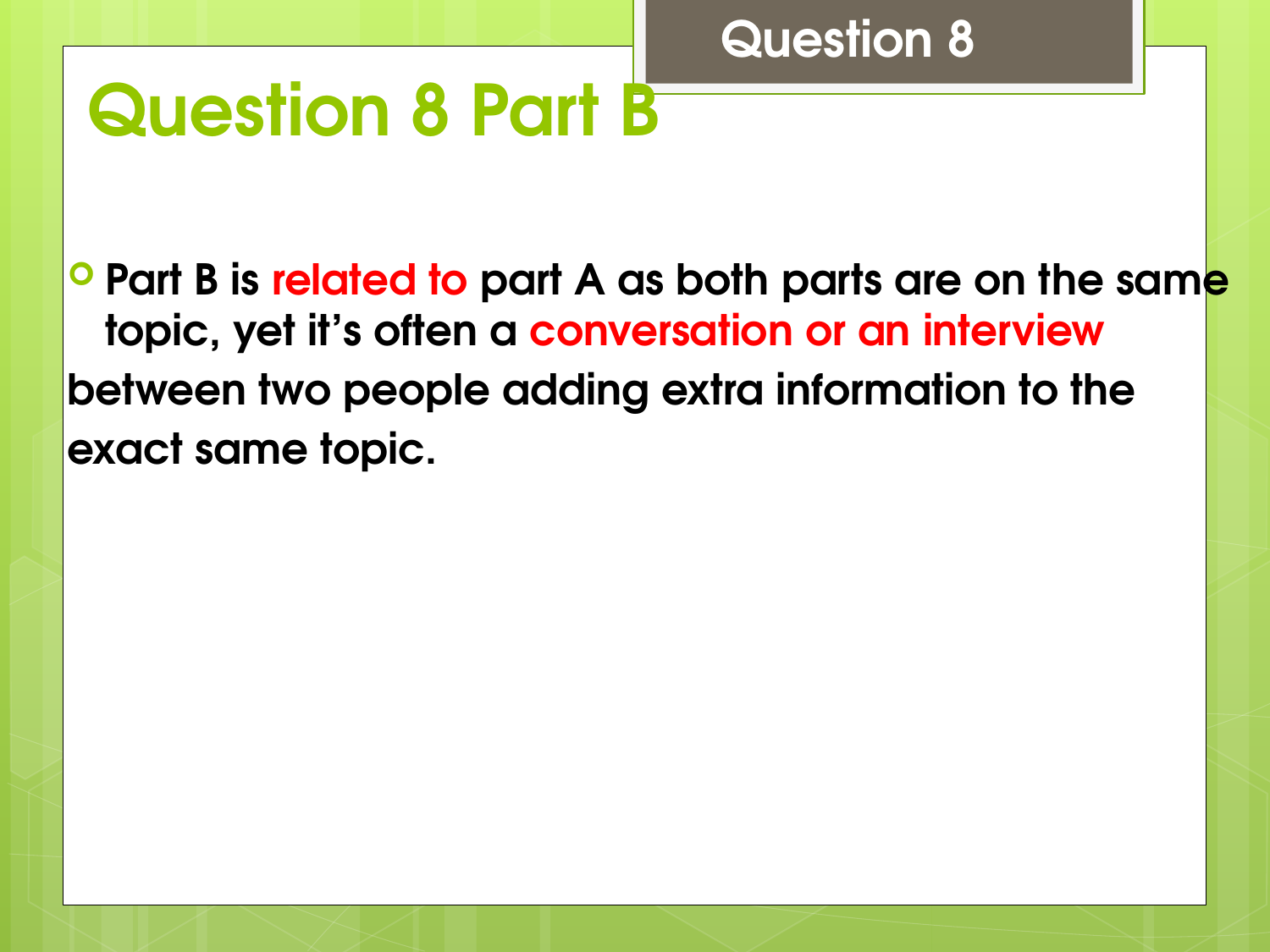

Question 8
# Question 8 Part B
Part B is related to part A as both parts are on the same topic, yet it’s often a conversation or an interview
between two people adding extra information to the
exact same topic.